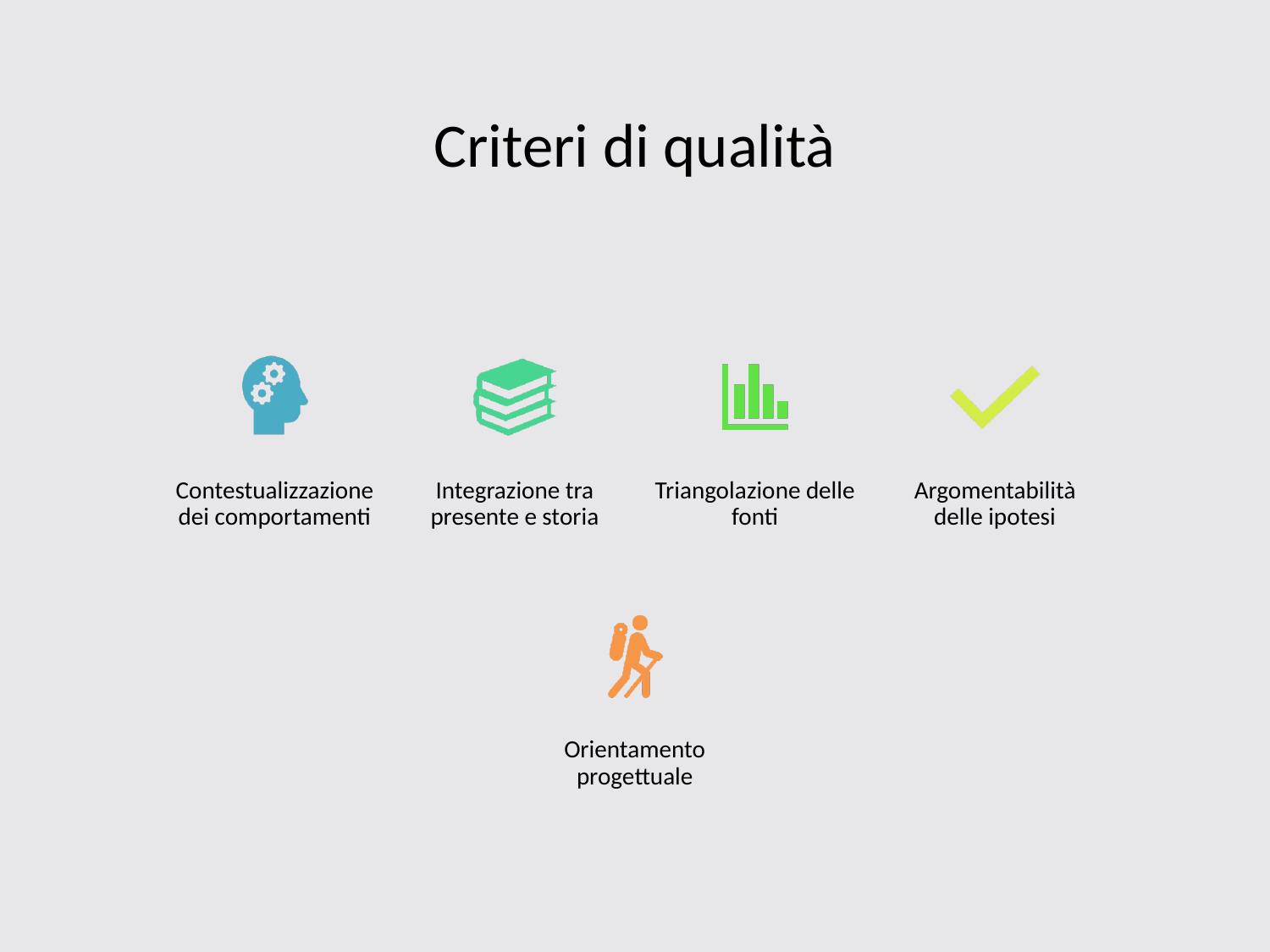

# Criteri di qualità
Contestualizzazione dei comportamenti
Integrazione tra presente e storia
Triangolazione delle fonti
Argomentabilità delle ipotesi
Orientamento progettuale